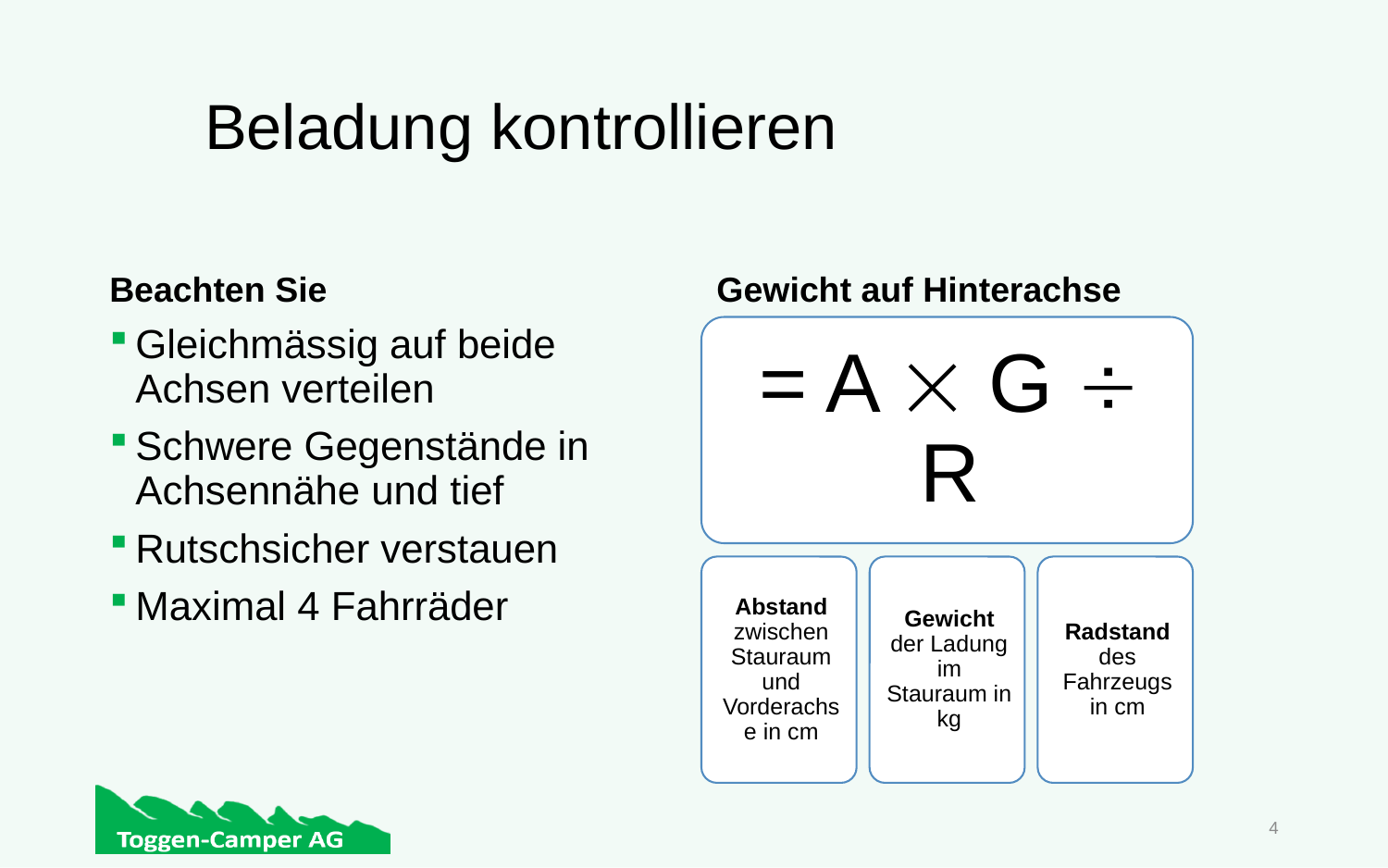

# Beladung kontrollieren
Beachten Sie
Gewicht auf Hinterachse
Gleichmässig auf beide Achsen verteilen
Schwere Gegenstände in Achsennähe und tief
Rutschsicher verstauen
Maximal 4 Fahrräder
= A × G ÷ R
Abstand zwischen Stauraum und Vorderachse in cm
Gewicht der Ladung im Stauraum in kg
Radstand des Fahrzeugs in cm
4